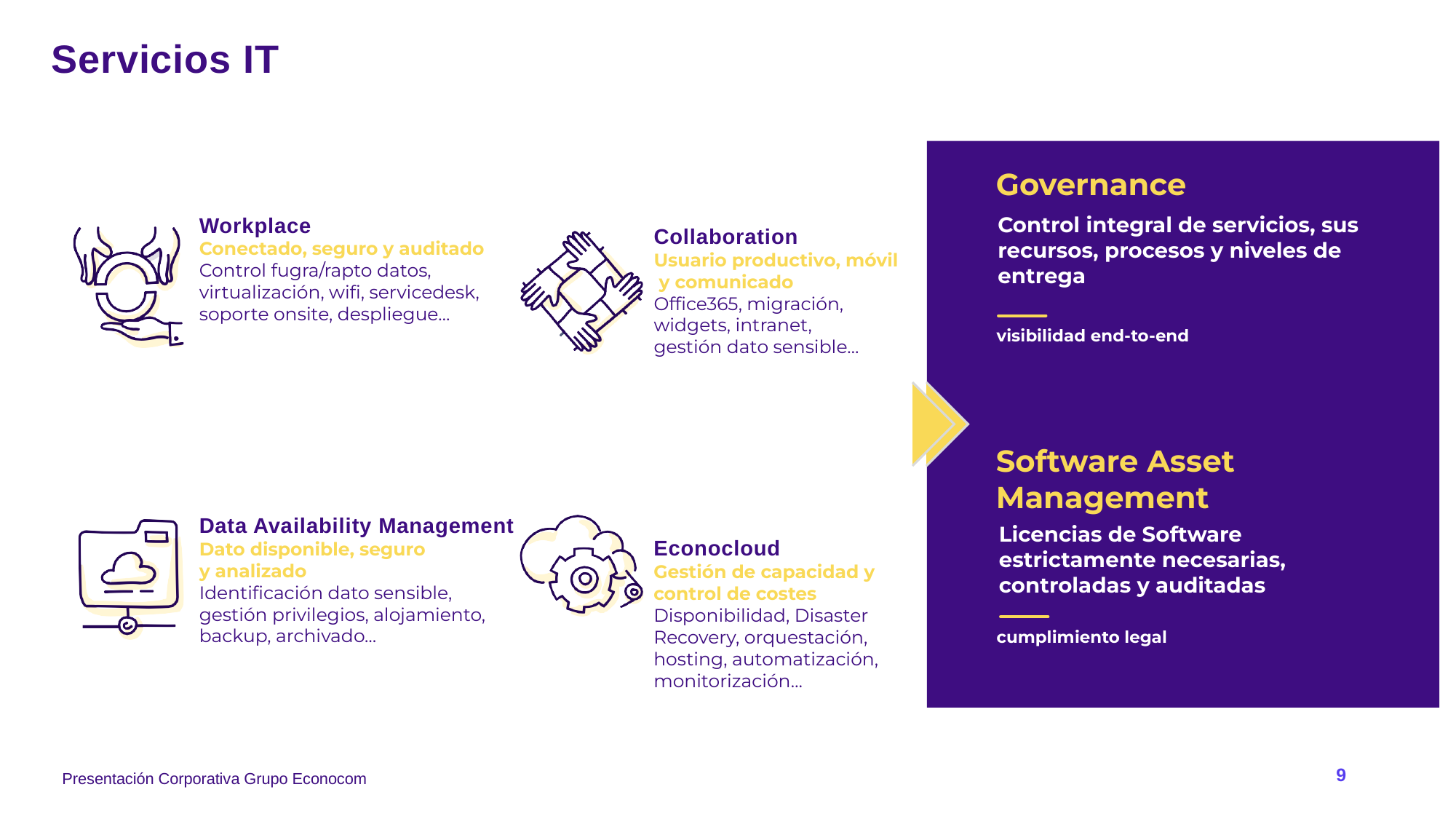

Servicios IT

Governance
Control integral de servicios, sus recursos, procesos y niveles de entrega
Workplace
Conectado, seguro y auditado
Control fugra/rapto datos, virtualización, wifi, servicedesk, soporte onsite, despliegue…
Collaboration
Usuario productivo, móvil
 y comunicado
Office365, migración,
widgets, intranet,
gestión dato sensible…

visibilidad end-to-end

Software Asset Management
Licencias de Software estrictamente necesarias, controladas y auditadas
Data Availability Management
Dato disponible, seguro
y analizado
Identificación dato sensible,
gestión privilegios, alojamiento, backup, archivado…

Econocloud
Gestión de capacidad y control de costes
Disponibilidad, Disaster Recovery, orquestación, hosting, automatización, monitorización…
cumplimiento legal
Presentación Corporativa Grupo Econocom
9